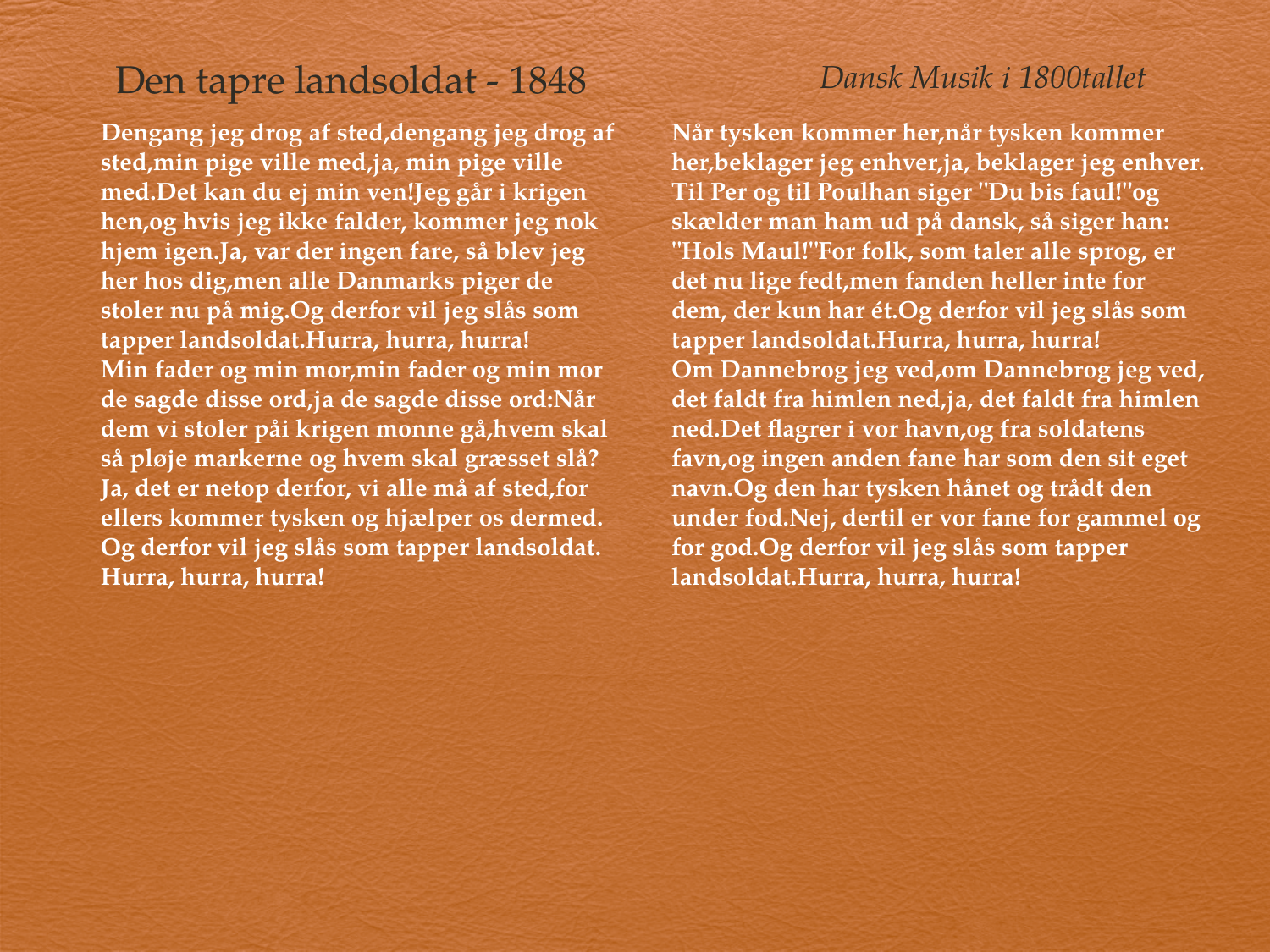

Den tapre landsoldat - 1848
# Dansk Musik i 1800tallet
Dengang jeg drog af sted, dengang jeg drog af sted, min pige ville med, ja, min pige ville med. Det kan du ej min ven! Jeg går i krigen hen, og hvis jeg ikke falder, kommer jeg nok hjem igen. Ja, var der ingen fare, så blev jeg her hos dig, men alle Danmarks piger de stoler nu på mig. Og derfor vil jeg slås som tapper landsoldat. Hurra, hurra, hurra!
 Min fader og min mor, min fader og min mor de sagde disse ord, ja de sagde disse ord: Når dem vi stoler på i krigen monne gå, hvem skal så pløje markerne og hvem skal græsset slå? Ja, det er netop derfor, vi alle må af sted, for ellers kommer tysken og hjælper os dermed. Og derfor vil jeg slås som tapper landsoldat. Hurra, hurra, hurra!

Når tysken kommer her, når tysken kommer her, beklager jeg enhver, ja, beklager jeg enhver. Til Per og til Poul han siger "Du bis faul!" og skælder man ham ud på dansk, så siger han: "Hols Maul!" For folk, som taler alle sprog, er det nu lige fedt, men fanden heller inte for dem, der kun har ét. Og derfor vil jeg slås som tapper landsoldat. Hurra, hurra, hurra!
 Om Dannebrog jeg ved, om Dannebrog jeg ved, det faldt fra himlen ned, ja, det faldt fra himlen ned. Det flagrer i vor havn, og fra soldatens favn, og ingen anden fane har som den sit eget navn. Og den har tysken hånet og trådt den under fod. Nej, dertil er vor fane for gammel og for god. Og derfor vil jeg slås som tapper landsoldat. Hurra, hurra, hurra!